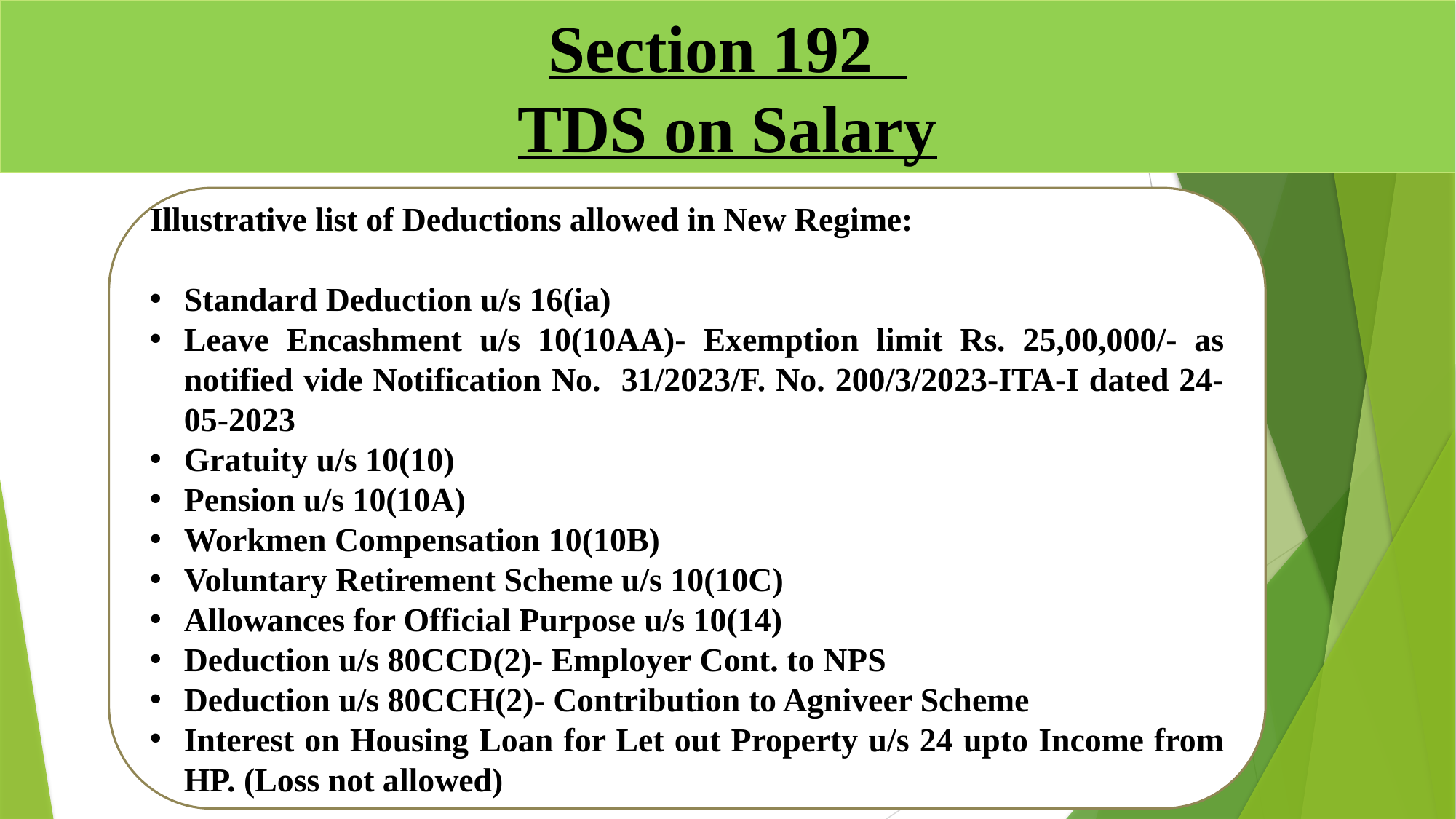

# Section 192 TDS on Salary
Illustrative list of Deductions allowed in New Regime:

Standard Deduction u/s 16(ia)
Leave Encashment u/s 10(10AA)- Exemption limit Rs. 25,00,000/- as notified vide Notification No.  31/2023/F. No. 200/3/2023-ITA-I dated 24-05-2023
Gratuity u/s 10(10)
Pension u/s 10(10A)
Workmen Compensation 10(10B)
Voluntary Retirement Scheme u/s 10(10C)
Allowances for Official Purpose u/s 10(14)
Deduction u/s 80CCD(2)- Employer Cont. to NPS
Deduction u/s 80CCH(2)- Contribution to Agniveer Scheme
Interest on Housing Loan for Let out Property u/s 24 upto Income from HP. (Loss not allowed)